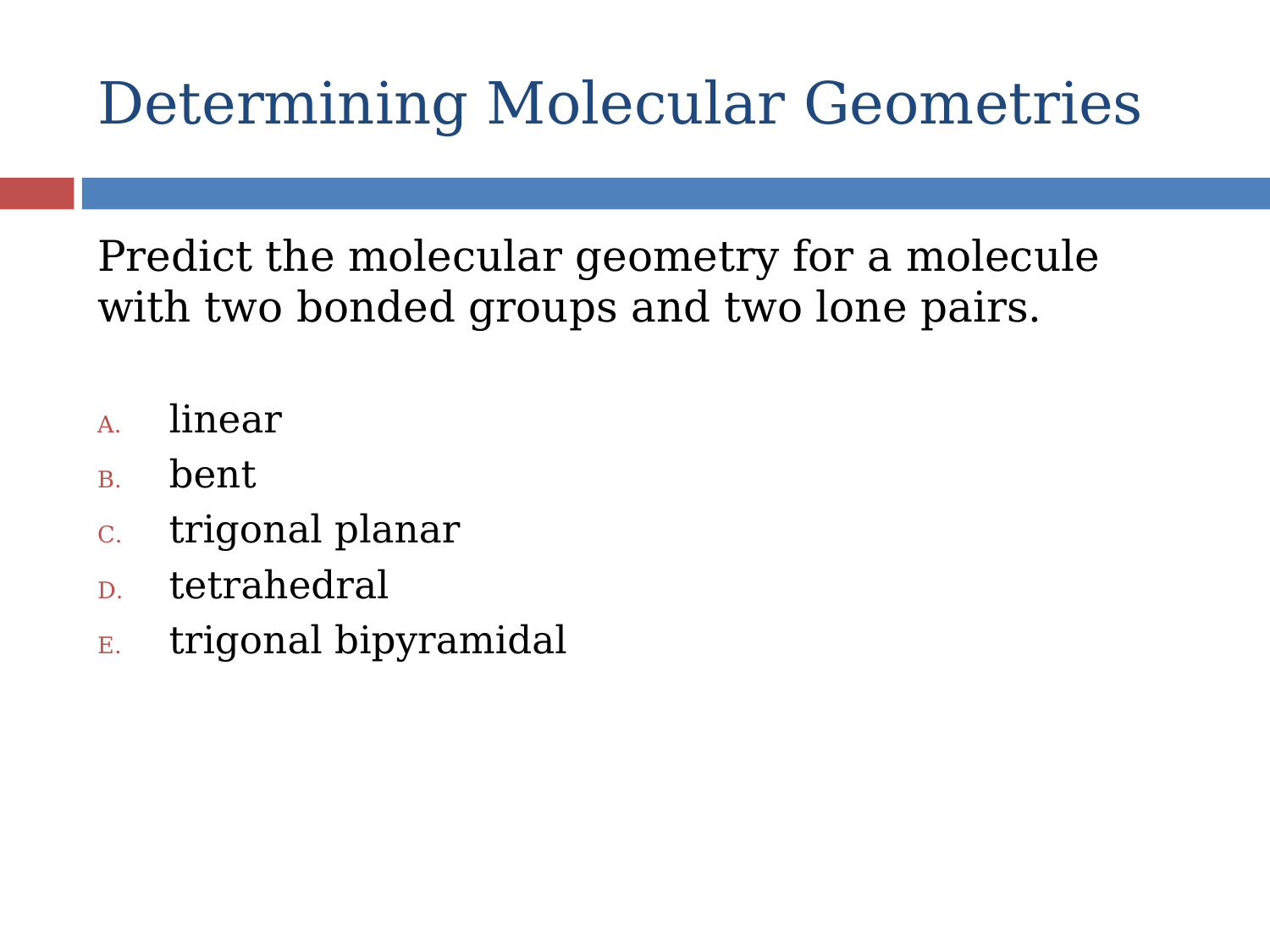

# Determining Molecular Geometries
Predict the molecular geometry for a molecule with two bonded groups and two lone pairs.

linear
bent
trigonal planar
tetrahedral
trigonal bipyramidal